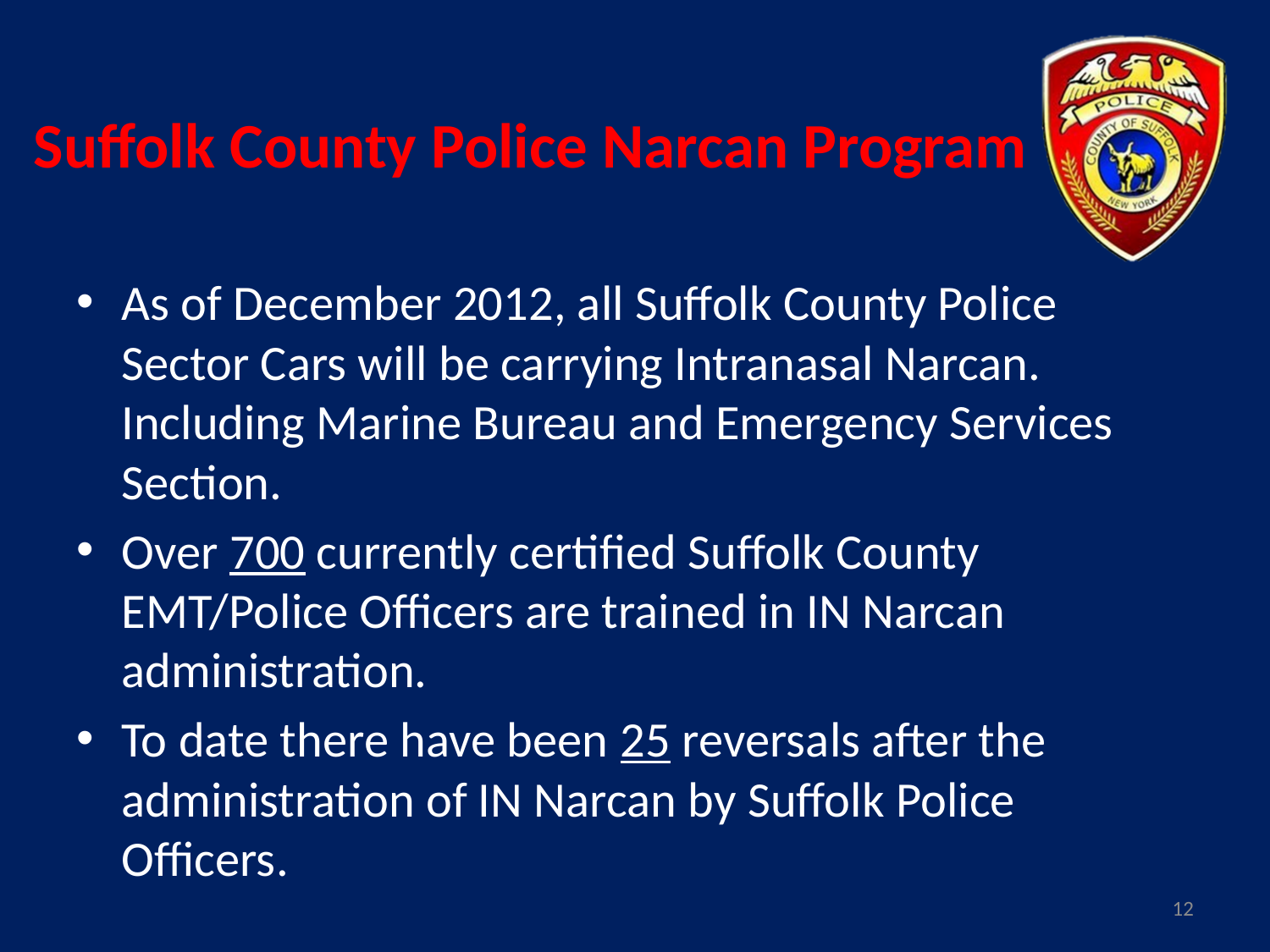

# Suffolk County Police Narcan Program
As of December 2012, all Suffolk County Police Sector Cars will be carrying Intranasal Narcan. Including Marine Bureau and Emergency Services Section.
Over 700 currently certified Suffolk County EMT/Police Officers are trained in IN Narcan administration.
To date there have been 25 reversals after the administration of IN Narcan by Suffolk Police Officers.
12